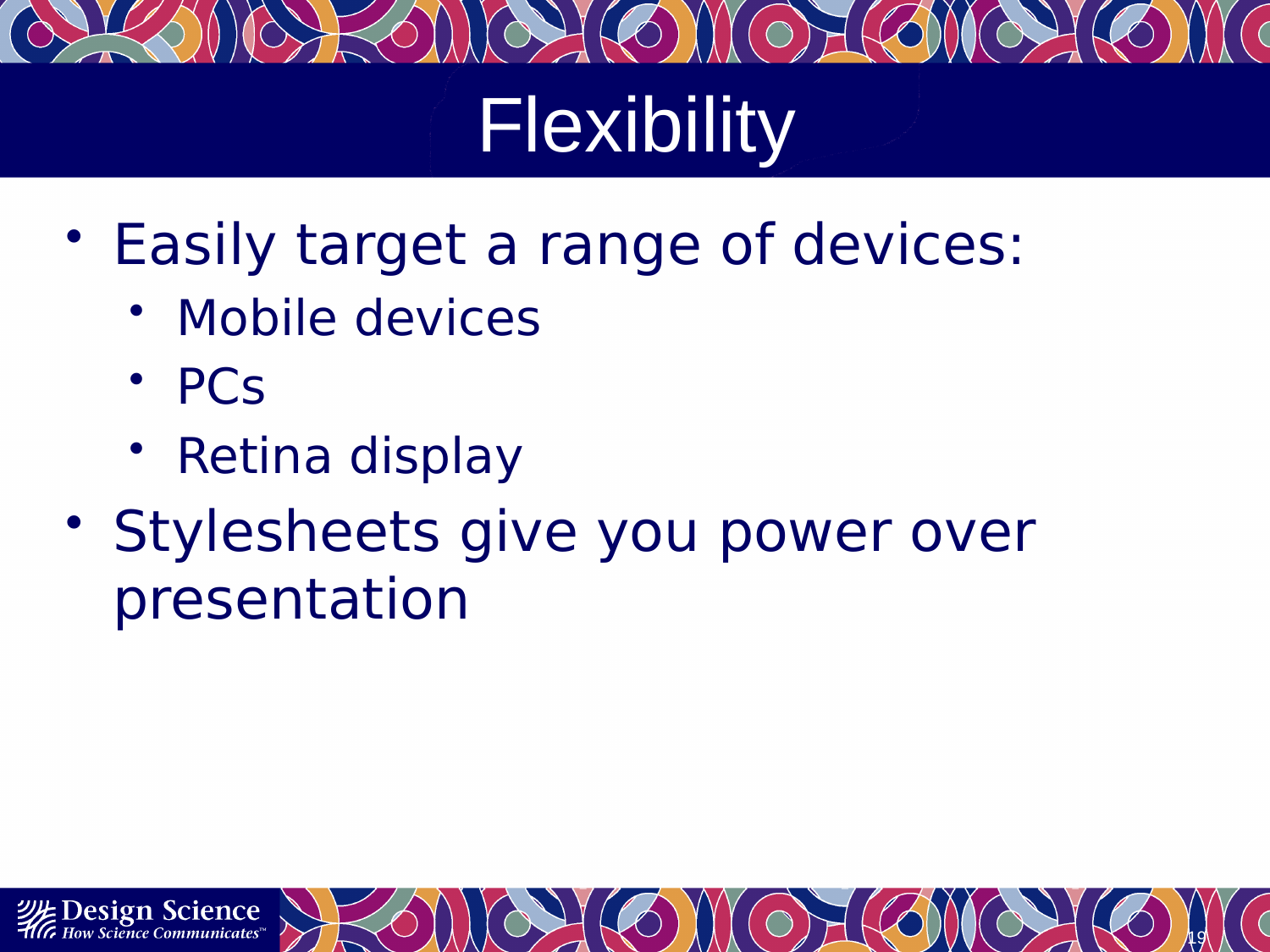

# Flexibility
Easily target a range of devices:
Mobile devices
PCs
Retina display
Stylesheets give you power over presentation
19